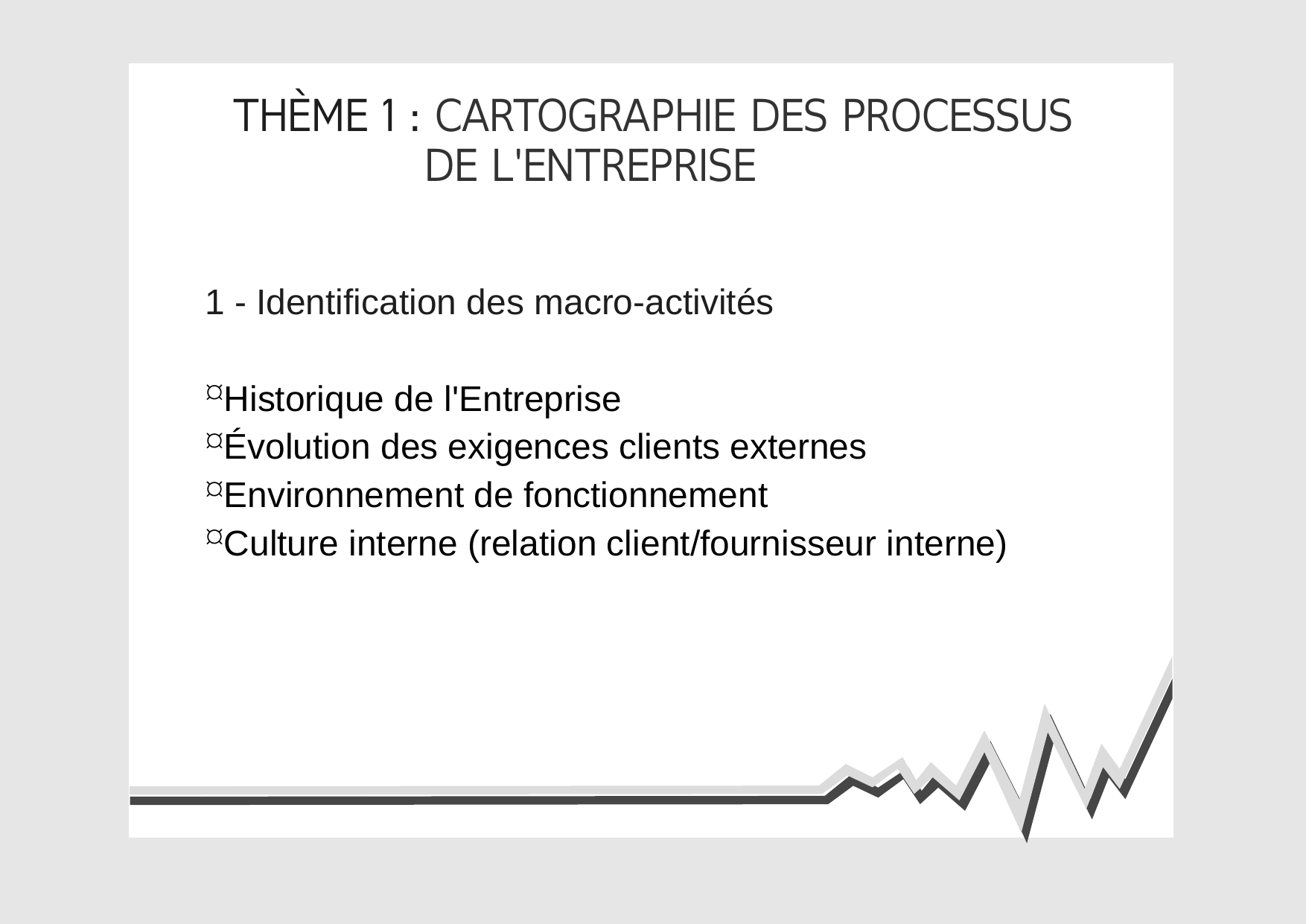

THÈME 1 : CARTOGRAPHIE DES PROCESSUS
 DE L'ENTREPRISE
1 - Identification des macro-activités

Historique de l'Entreprise
Évolution des exigences clients externes
Environnement de fonctionnement
Culture interne (relation client/fournisseur interne)